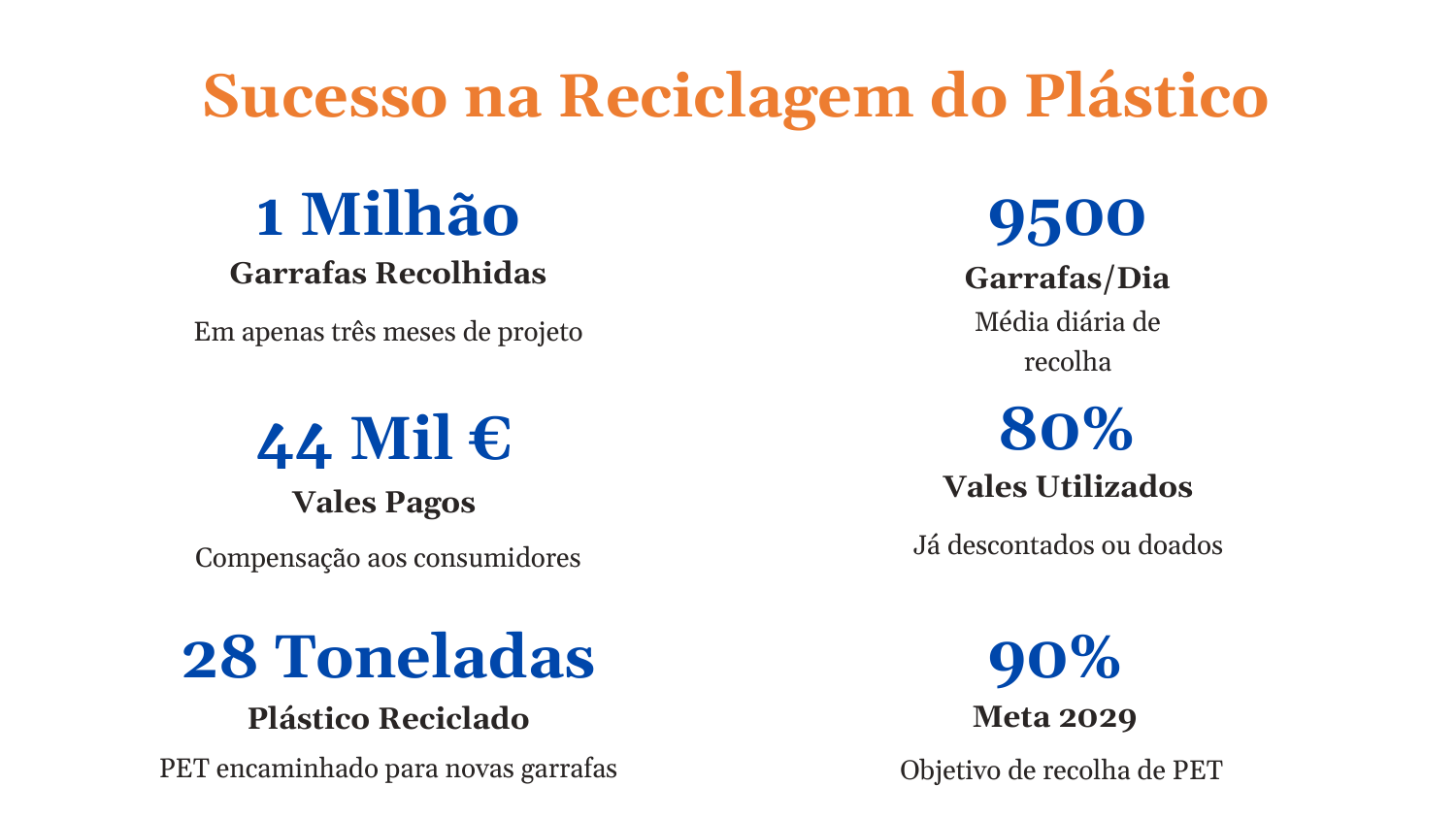

Sucesso na Reciclagem do Plástico
1 Milhão
9500
Garrafas Recolhidas
Garrafas/Dia
Em apenas três meses de projeto
Média diária de recolha
80%
44 Mil €
Vales Utilizados
Vales Pagos
Já descontados ou doados
Compensação aos consumidores
28 Toneladas
90%
Meta 2029
Plástico Reciclado
PET encaminhado para novas garrafas
Objetivo de recolha de PET